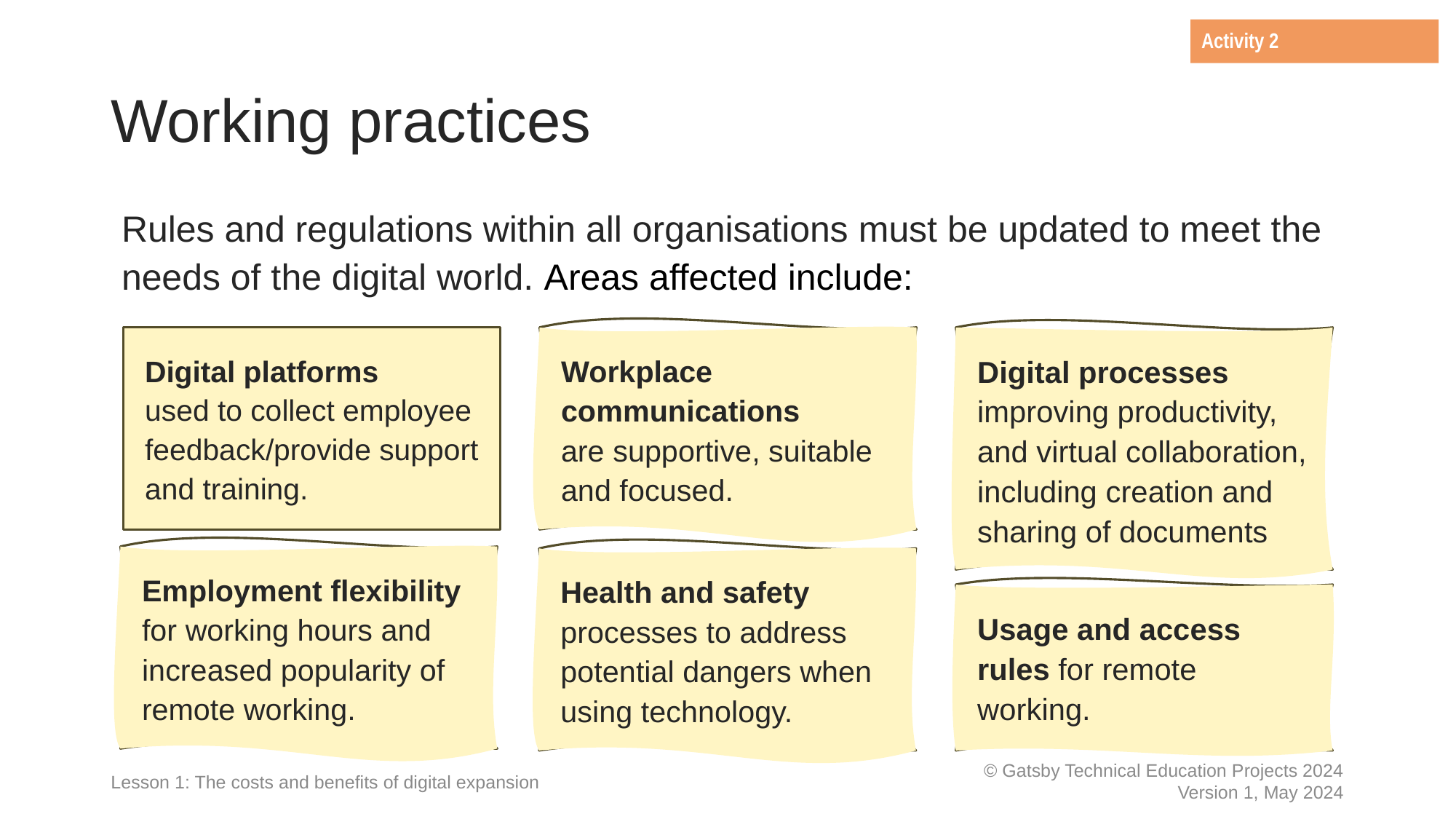

Activity 2
# Working practices
Rules and regulations within all organisations must be updated to meet the needs of the digital world. Areas affected include:
Digital platforms
used to collect employee feedback/provide support and training.
Workplace communications
are supportive, suitable and focused.
Digital processes improving productivity, and virtual collaboration, including creation and sharing of documents
Employment flexibility for working hours and increased popularity of remote working.
Health and safety processes to address potential dangers when using technology.
Usage and access rules for remote working.
Lesson 1: The costs and benefits of digital expansion